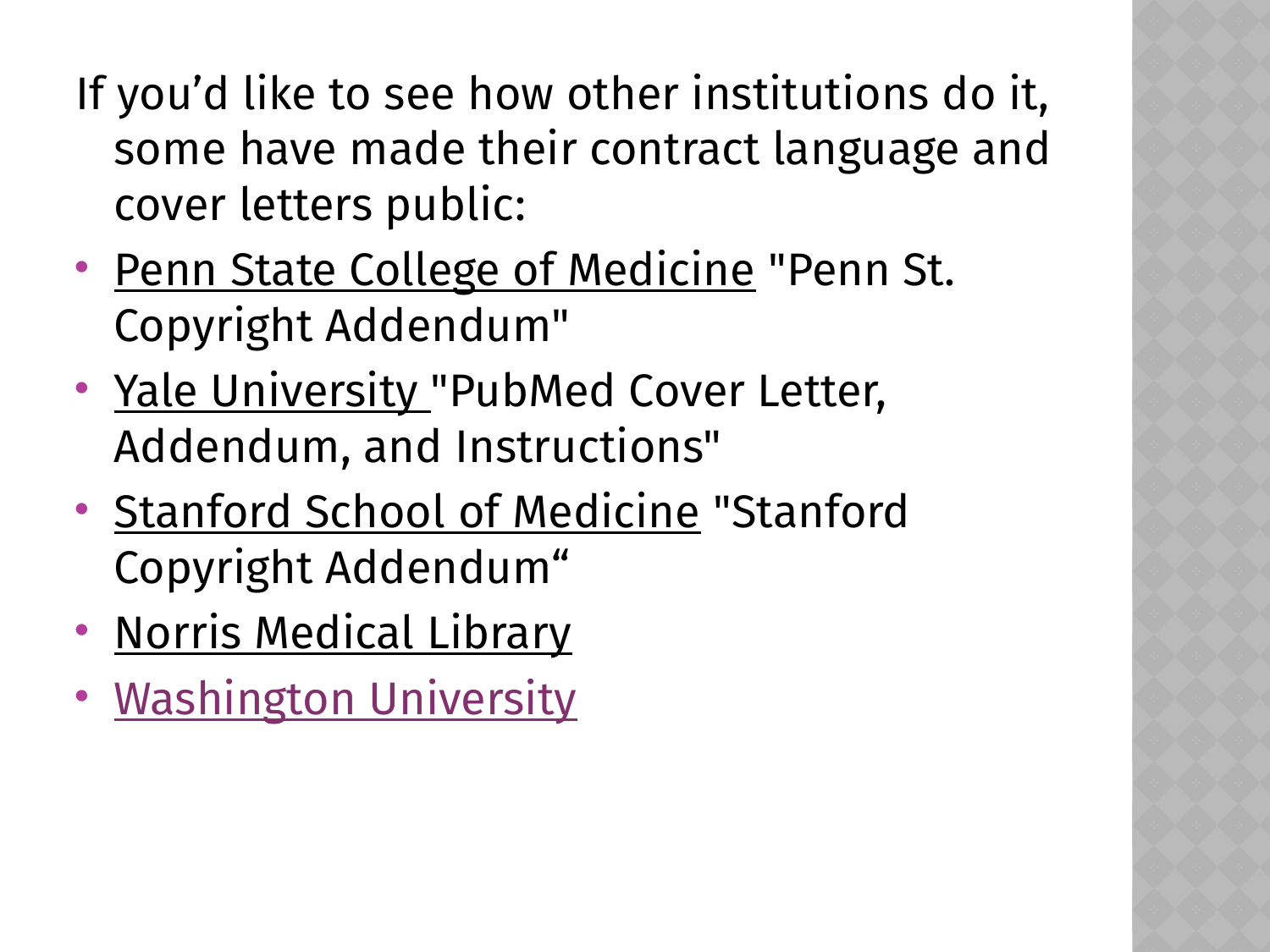

If you’d like to see how other institutions do it, some have made their contract language and cover letters public:
Penn State College of Medicine "Penn St. Copyright Addendum"
Yale University "PubMed Cover Letter, Addendum, and Instructions"
Stanford School of Medicine "Stanford Copyright Addendum“
Norris Medical Library
Washington University